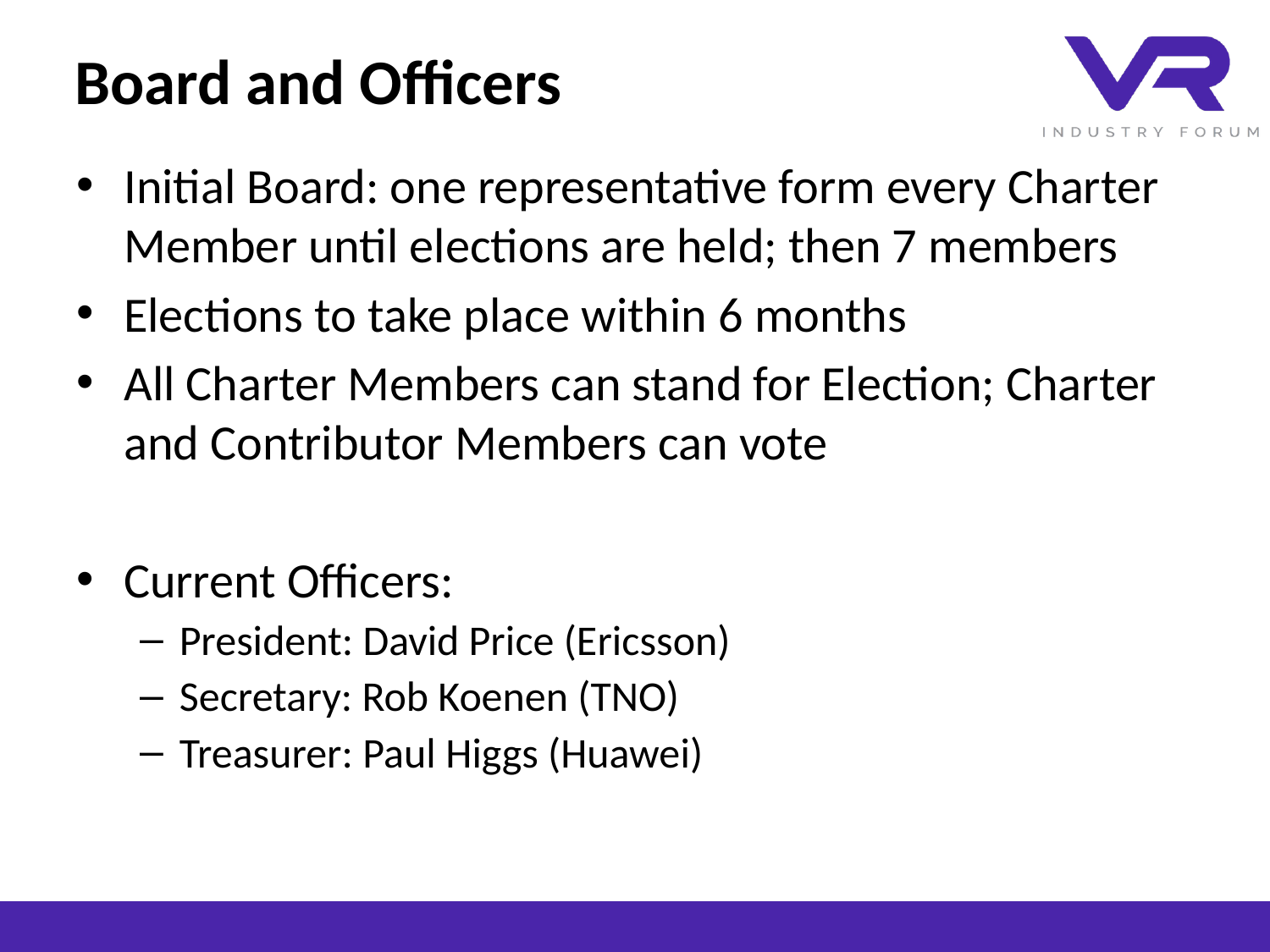

# Board and Officers
Initial Board: one representative form every Charter Member until elections are held; then 7 members
Elections to take place within 6 months
All Charter Members can stand for Election; Charter and Contributor Members can vote

Current Officers:
President: David Price (Ericsson)
Secretary: Rob Koenen (TNO)
Treasurer: Paul Higgs (Huawei)